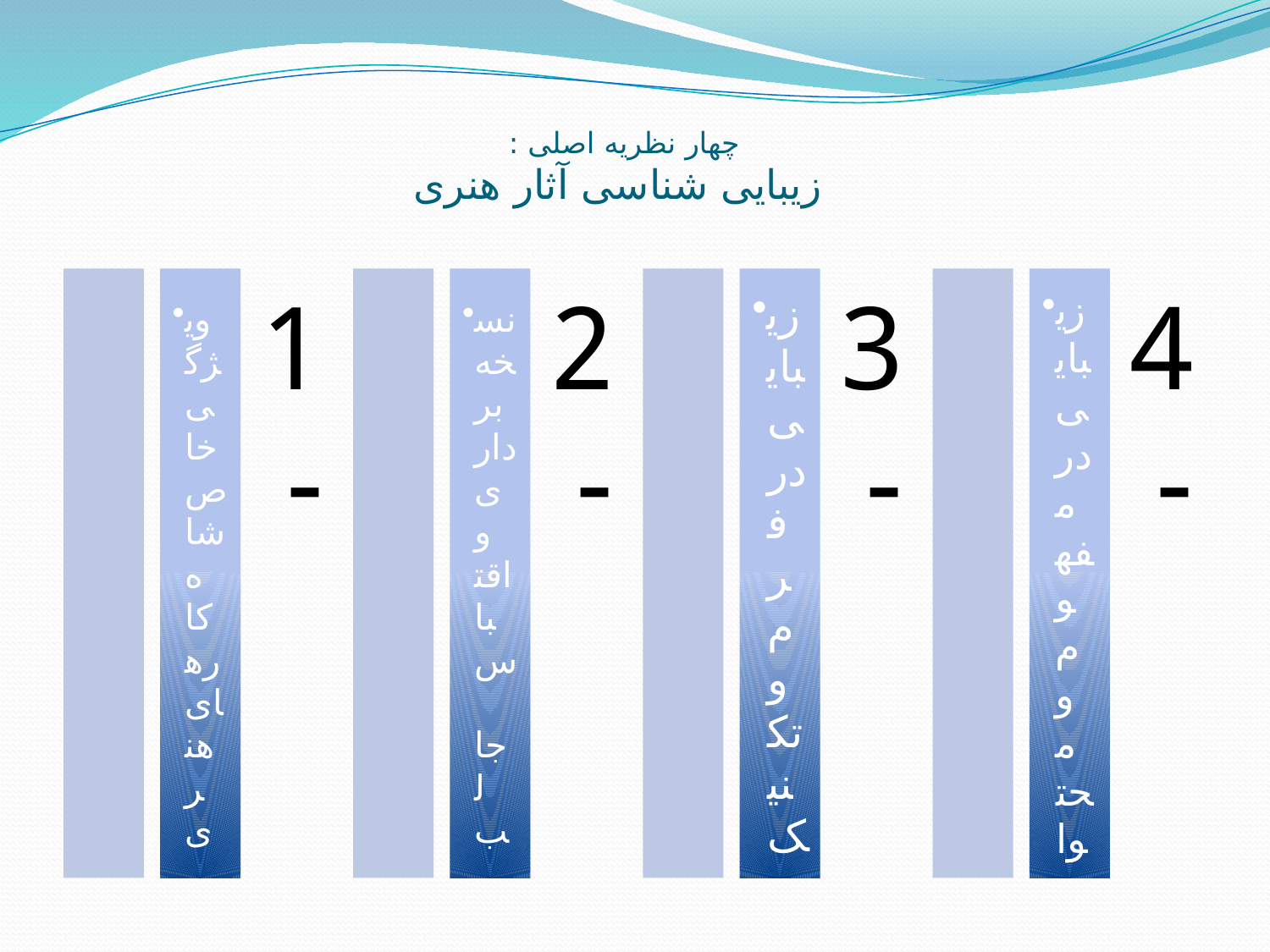

# چهار نظریه اصلی : زیبایی شناسی آثار هنری
1-
2-
3-
4-